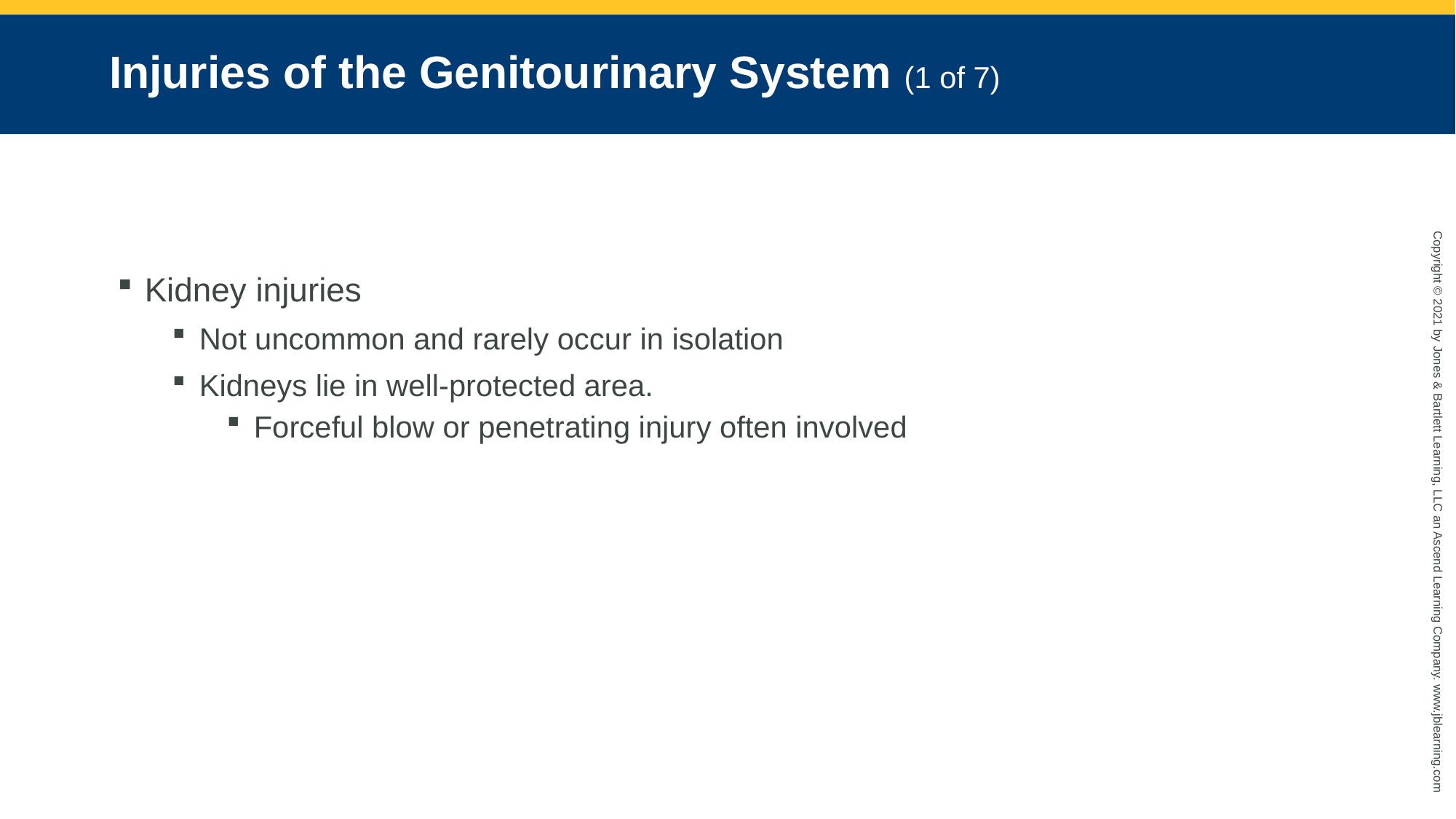

# Injuries of the Genitourinary System (1 of 7)
Kidney injuries
Not uncommon and rarely occur in isolation
Kidneys lie in well-protected area.
Forceful blow or penetrating injury often involved